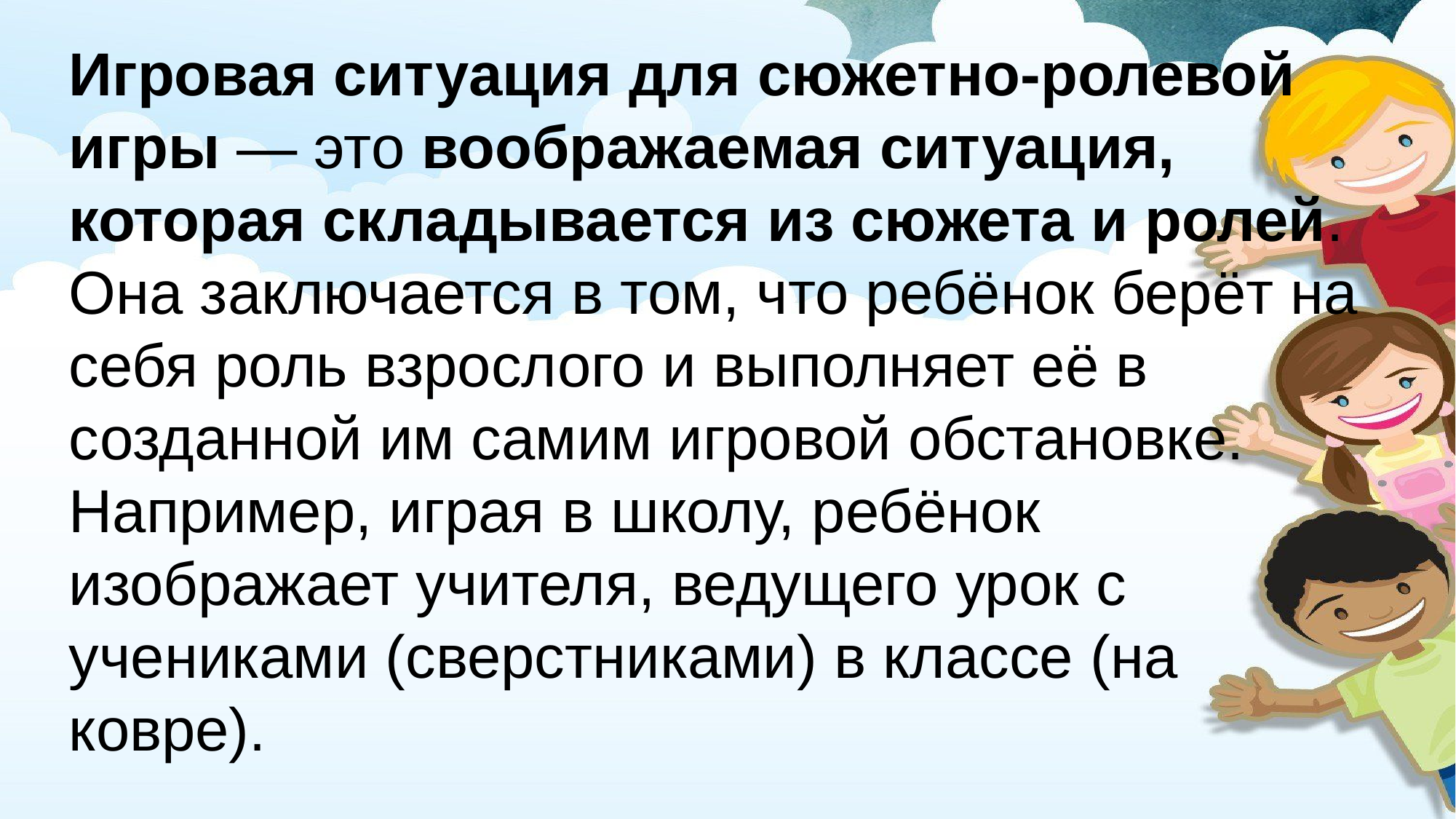

Игровая ситуация для сюжетно-ролевой игры — это воображаемая ситуация, которая складывается из сюжета и ролей.
Она заключается в том, что ребёнок берёт на себя роль взрослого и выполняет её в созданной им самим игровой обстановке. Например, играя в школу, ребёнок изображает учителя, ведущего урок с учениками (сверстниками) в классе (на ковре).